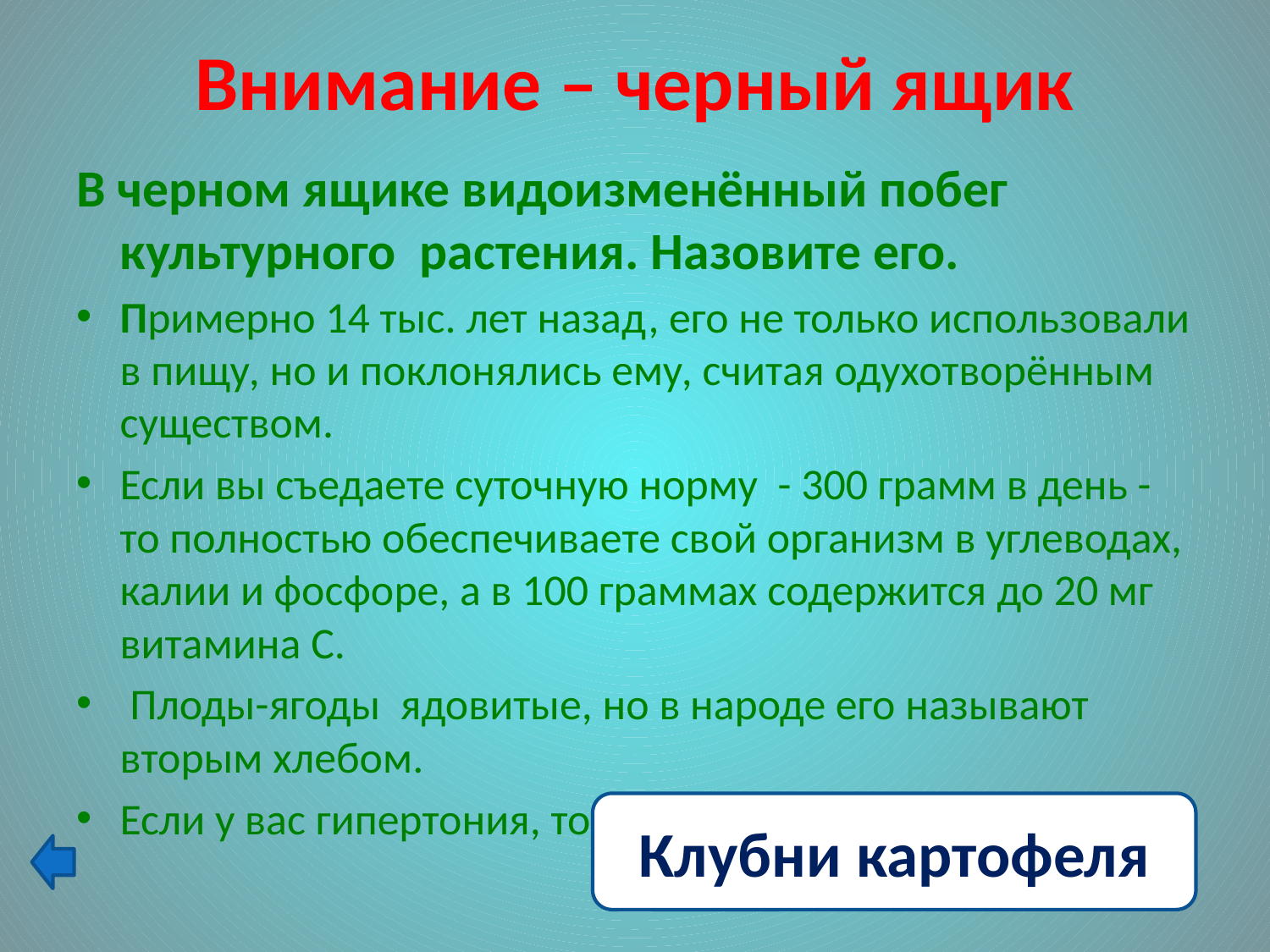

# Внимание – черный ящик
В черном ящике видоизменённый побег  культурного  растения. Назовите его.
Примерно 14 тыс. лет назад, его не только использовали в пищу, но и поклонялись ему, считая одухотворённым существом.
Если вы съедаете суточную норму  - 300 грамм в день - то полностью обеспечиваете свой организм в углеводах, калии и фосфоре, а в 100 граммах содержится до 20 мг витамина С.
 Плоды-ягоды  ядовитые, но в народе его называют вторым хлебом.
Если у вас гипертония, то почаще ешьте его печеным.
Клубни картофеля